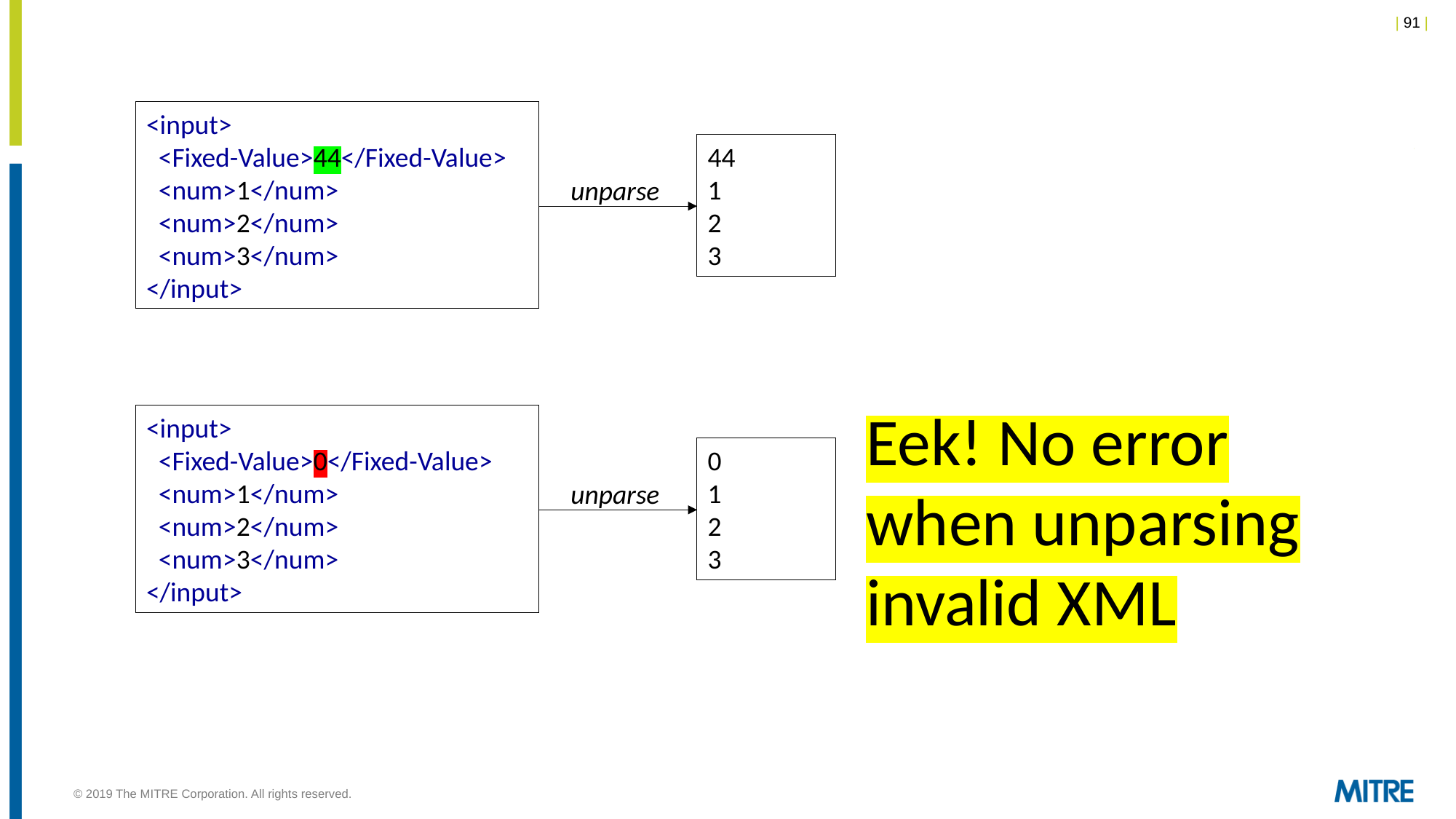

<input>
  <Fixed-Value>44</Fixed-Value>
  <num>1</num>
  <num>2</num>
  <num>3</num>
</input>
44
1
2
3
unparse
Eek! No error when unparsing invalid XML
<input>
  <Fixed-Value>0</Fixed-Value>
  <num>1</num>
  <num>2</num>
  <num>3</num>
</input>
0
1
2
3
unparse
© 2019 The MITRE Corporation. All rights reserved.